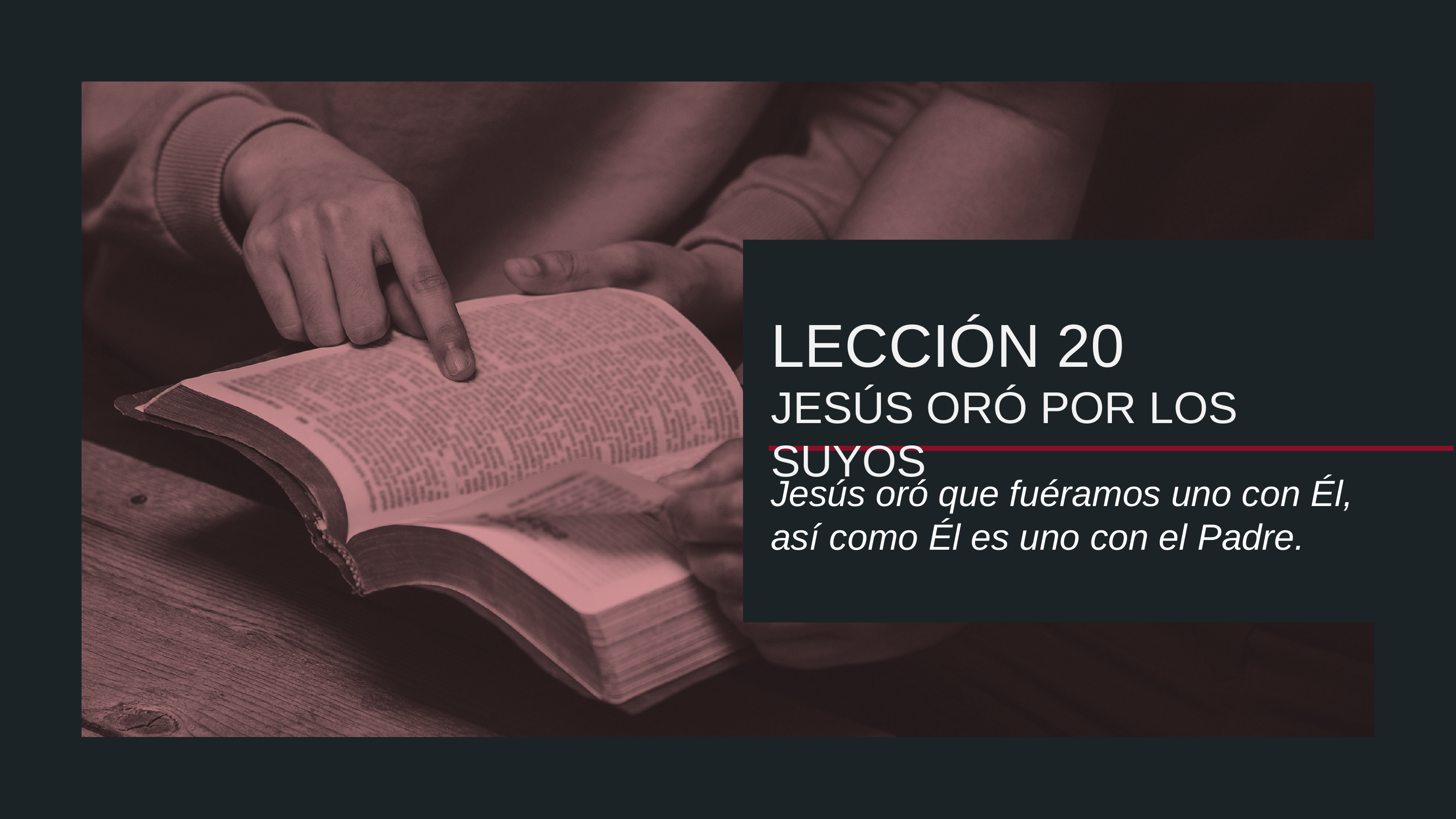

LECCIÓN 20
JESÚS ORÓ POR LOS SUYOS
Jesús oró que fuéramos uno con Él,
así como Él es uno con el Padre.